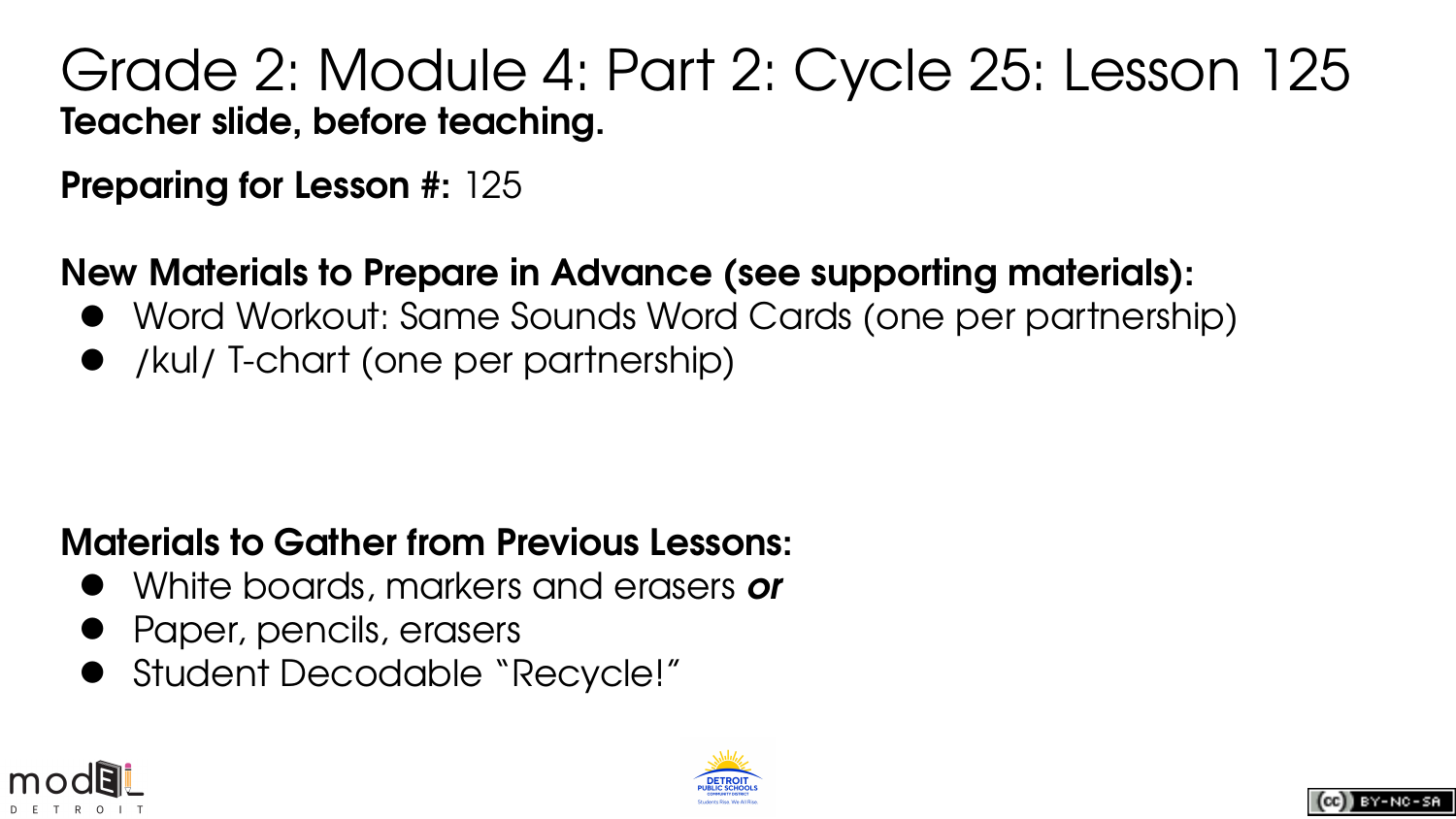

# Grade 2: Module 4: Part 2: Cycle 25: Lesson 125
Teacher slide, before teaching.

Preparing for Lesson #: 125

New Materials to Prepare in Advance (see supporting materials):
Word Workout: Same Sounds Word Cards (one per partnership)
/kul/ T-chart (one per partnership)

Materials to Gather from Previous Lessons:
White boards, markers and erasers or
Paper, pencils, erasers
Student Decodable “Recycle!”